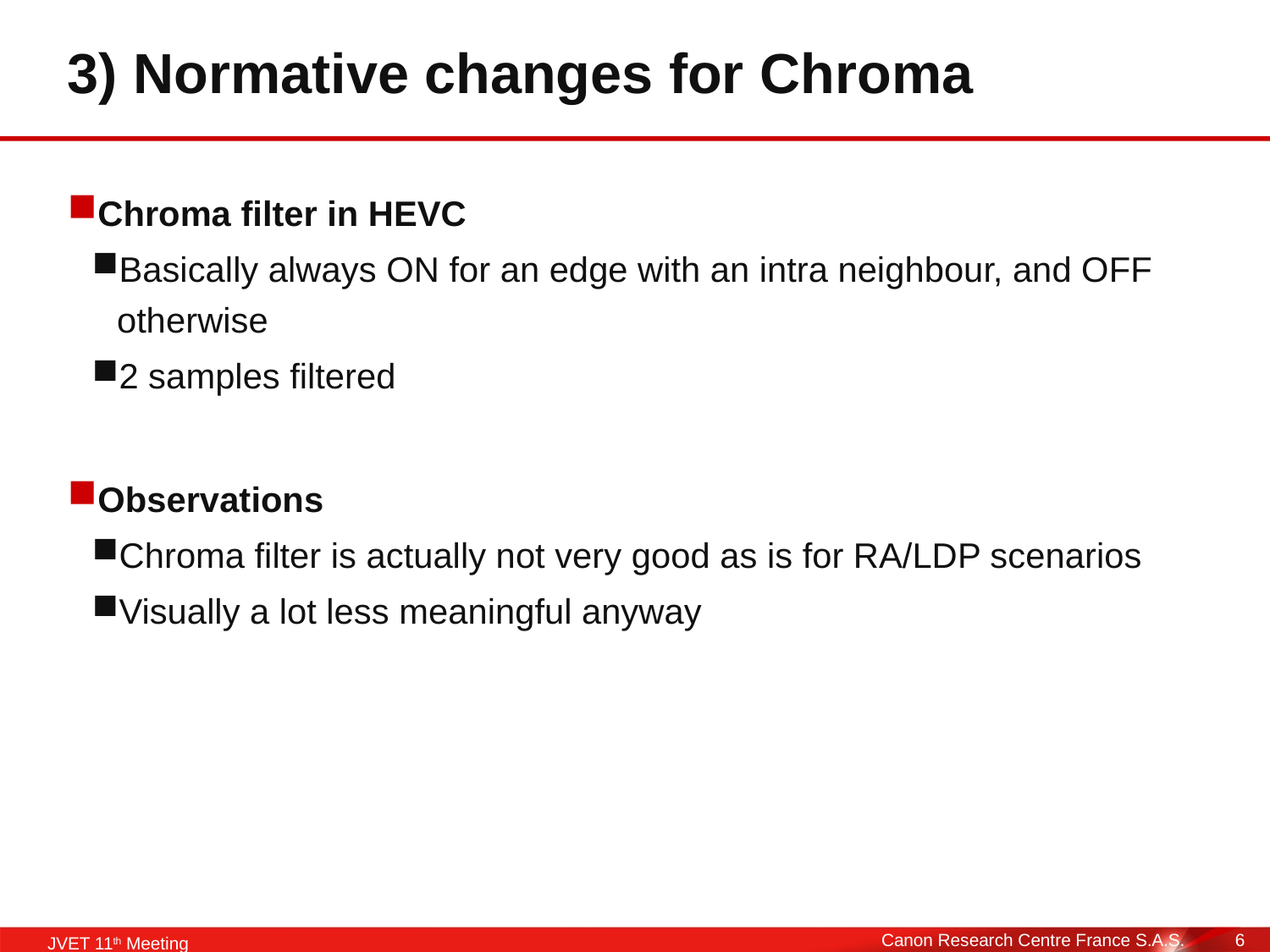

# 3) Normative changes for Chroma
Chroma filter in HEVC
Basically always ON for an edge with an intra neighbour, and OFF otherwise
2 samples filtered

Observations
Chroma filter is actually not very good as is for RA/LDP scenarios
Visually a lot less meaningful anyway
Canon Research Centre France S.A.S.
6